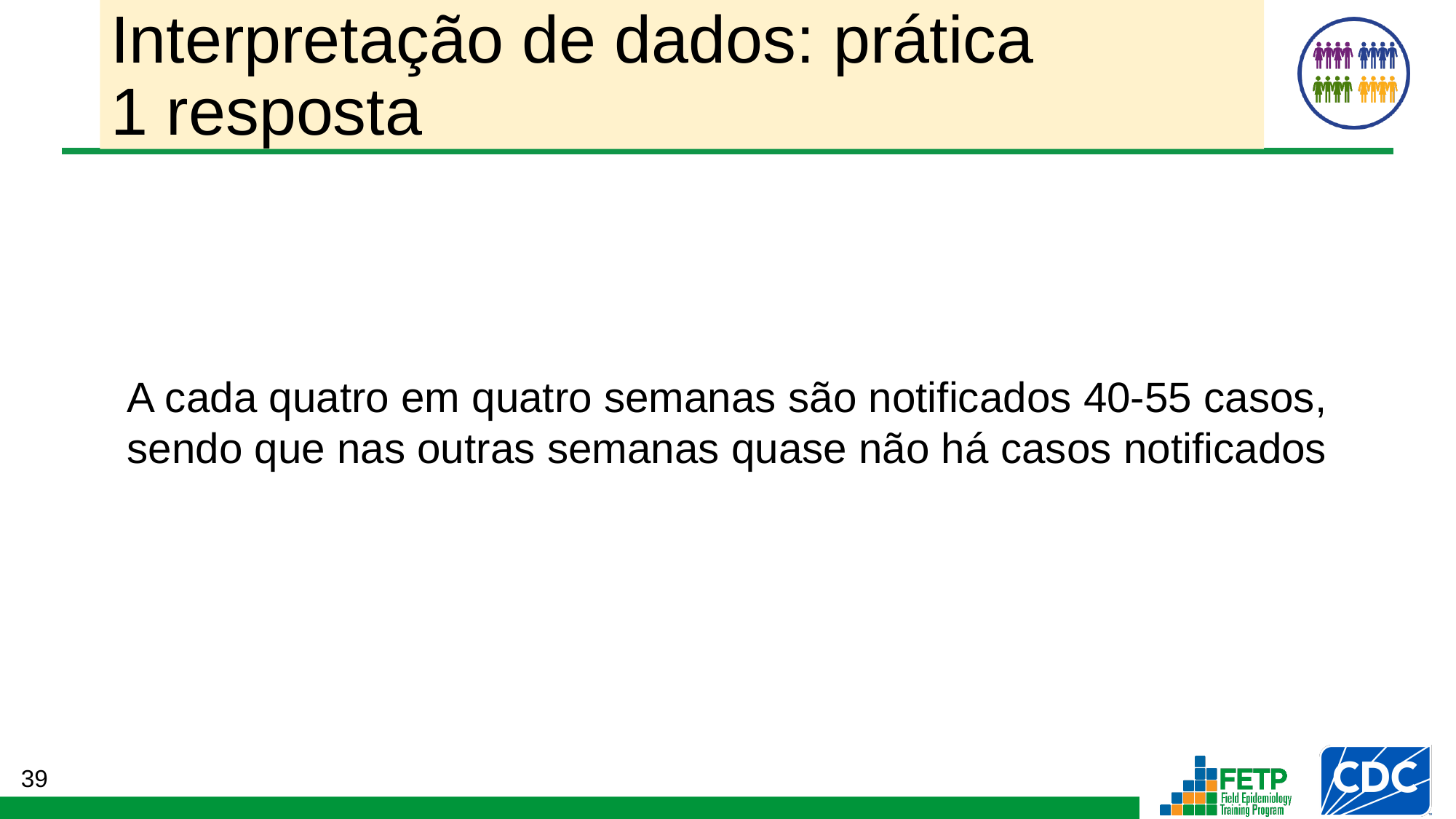

# Interpretação de dados: prática 1 resposta
A cada quatro em quatro semanas são notificados 40-55 casos, sendo que nas outras semanas quase não há casos notificados